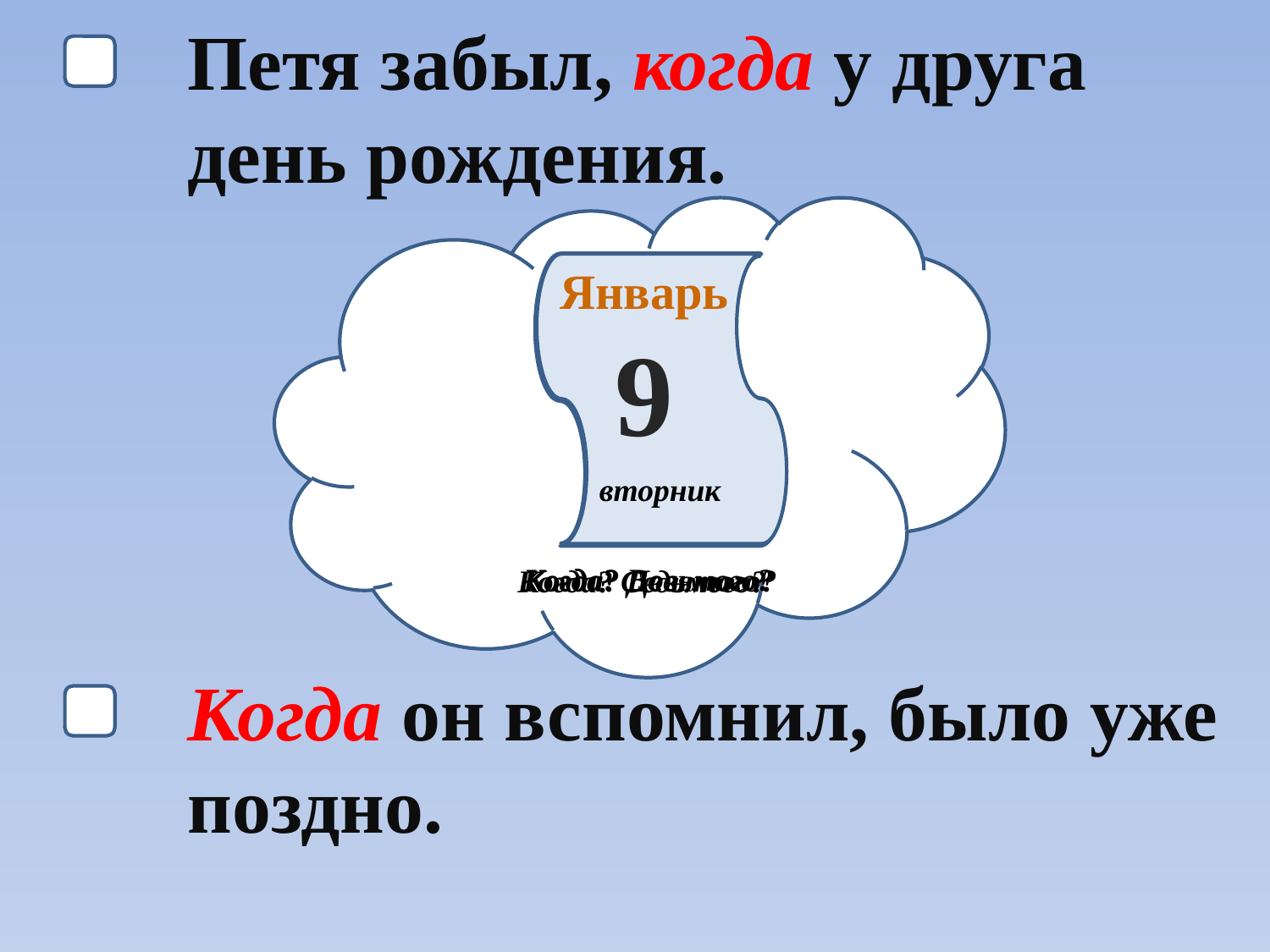

Петя забыл, когда у друга день рождения.

Январь
8

понедельник
Когда? Восьмого?
Январь
9

вторник
Когда? Девятого?
Январь
7

воскресенье
Когда? Седьмого?
Когда он вспомнил, было уже поздно.